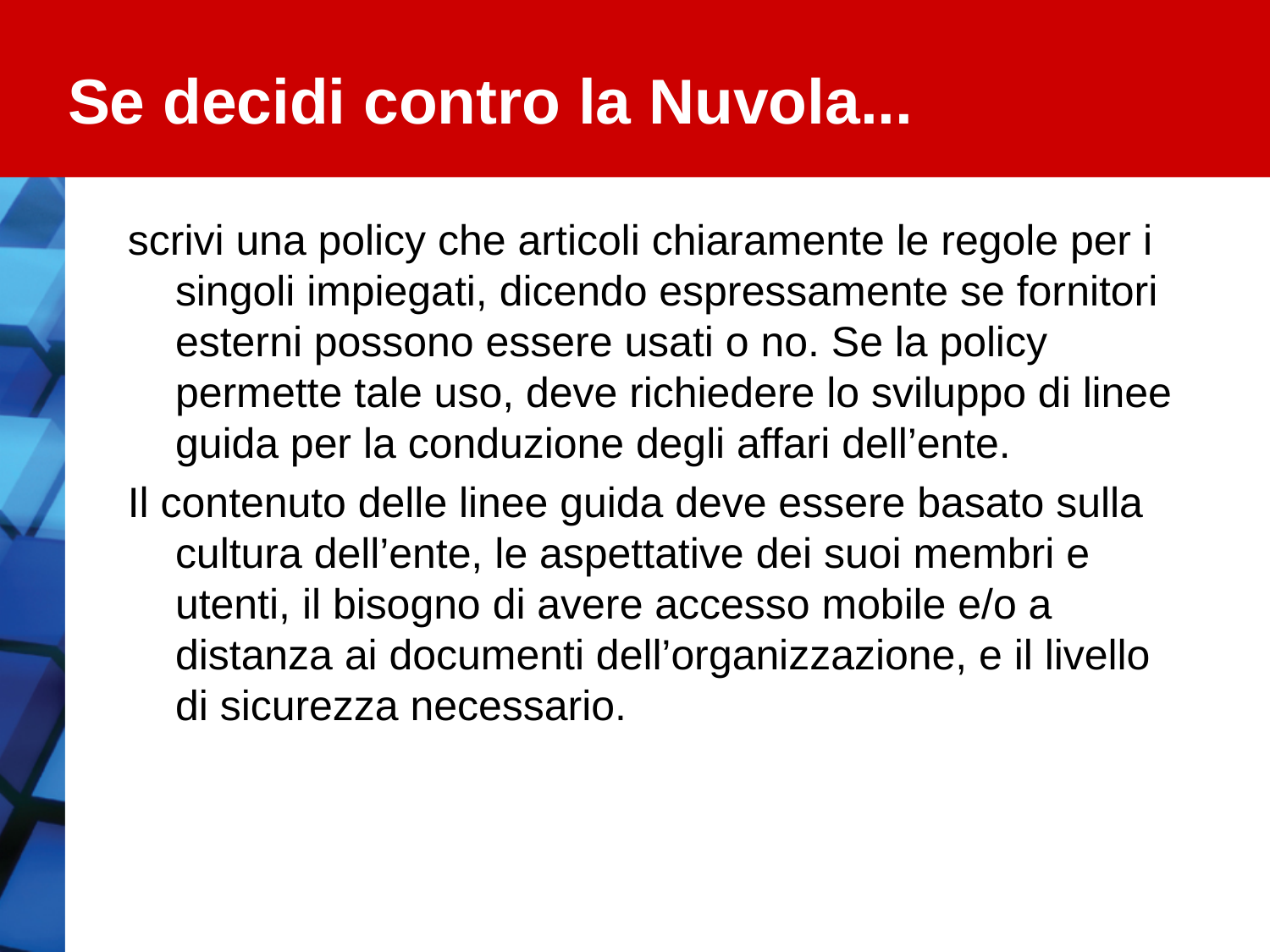

# Se decidi contro la Nuvola...
scrivi una policy che articoli chiaramente le regole per i singoli impiegati, dicendo espressamente se fornitori esterni possono essere usati o no. Se la policy permette tale uso, deve richiedere lo sviluppo di linee guida per la conduzione degli affari dell’ente.
Il contenuto delle linee guida deve essere basato sulla cultura dell’ente, le aspettative dei suoi membri e utenti, il bisogno di avere accesso mobile e/o a distanza ai documenti dell’organizzazione, e il livello di sicurezza necessario.